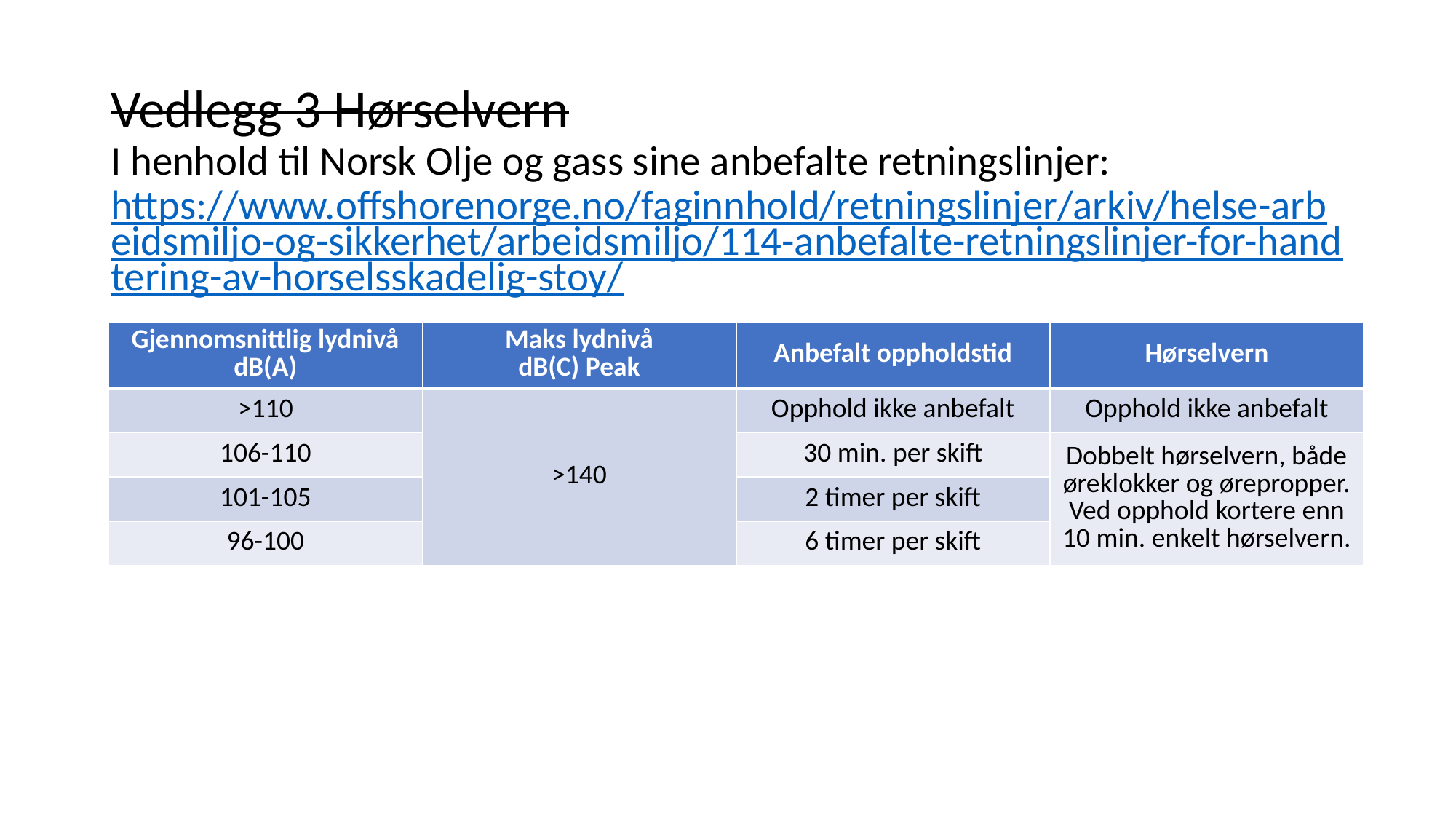

# Vedlegg 3 Hørselvern I henhold til Norsk Olje og gass sine anbefalte retningslinjer: https://www.offshorenorge.no/faginnhold/retningslinjer/arkiv/helse-arbeidsmiljo-og-sikkerhet/arbeidsmiljo/114-anbefalte-retningslinjer-for-handtering-av-horselsskadelig-stoy/
| Gjennomsnittlig lydnivå dB(A) | Maks lydnivå dB(C) Peak | Anbefalt oppholdstid | Hørselvern |
| --- | --- | --- | --- |
| >110 | >140 | Opphold ikke anbefalt | Opphold ikke anbefalt |
| 106-110 |  | 30 min. per skift | Dobbelt hørselvern, både øreklokker og ørepropper. Ved opphold kortere enn 10 min. enkelt hørselvern. |
| 101-105 |  | 2 timer per skift |  |
| 96-100 |  | 6 timer per skift |  |